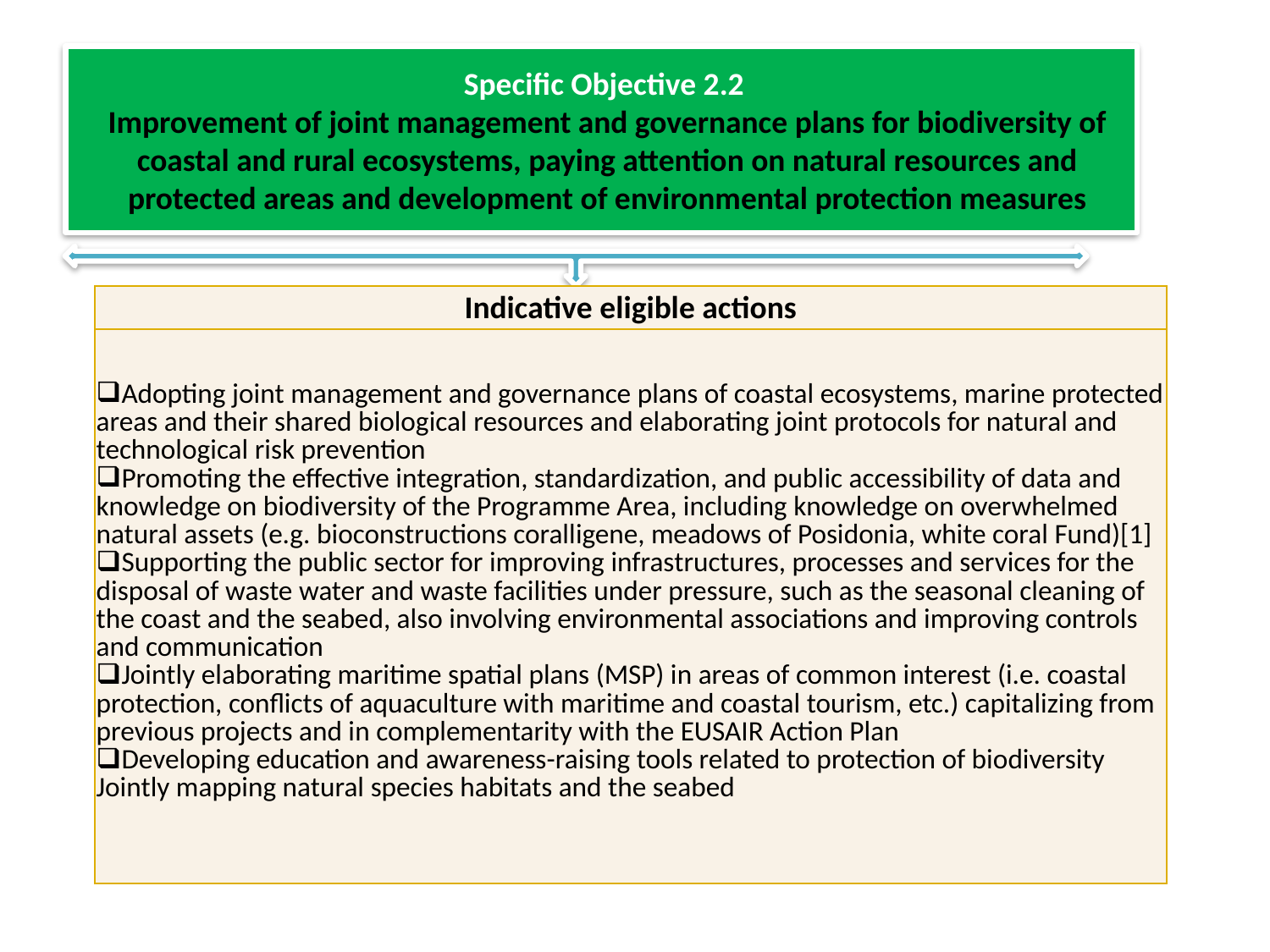

Specific Objective 2.2
Improvement of joint management and governance plans for biodiversity of coastal and rural ecosystems, paying attention on natural resources and protected areas and development of environmental protection measures

| Indicative eligible actions |
| --- |
| Adopting joint management and governance plans of coastal ecosystems, marine protected areas and their shared biological resources and elaborating joint protocols for natural and technological risk prevention Promoting the effective integration, standardization, and public accessibility of data and knowledge on biodiversity of the Programme Area, including knowledge on overwhelmed natural assets (e.g. bioconstructions coralligene, meadows of Posidonia, white coral Fund)[1] Supporting the public sector for improving infrastructures, processes and services for the disposal of waste water and waste facilities under pressure, such as the seasonal cleaning of the coast and the seabed, also involving environmental associations and improving controls and communication Jointly elaborating maritime spatial plans (MSP) in areas of common interest (i.e. coastal protection, conflicts of aquaculture with maritime and coastal tourism, etc.) capitalizing from previous projects and in complementarity with the EUSAIR Action Plan Developing education and awareness-raising tools related to protection of biodiversity Jointly mapping natural species habitats and the seabed |